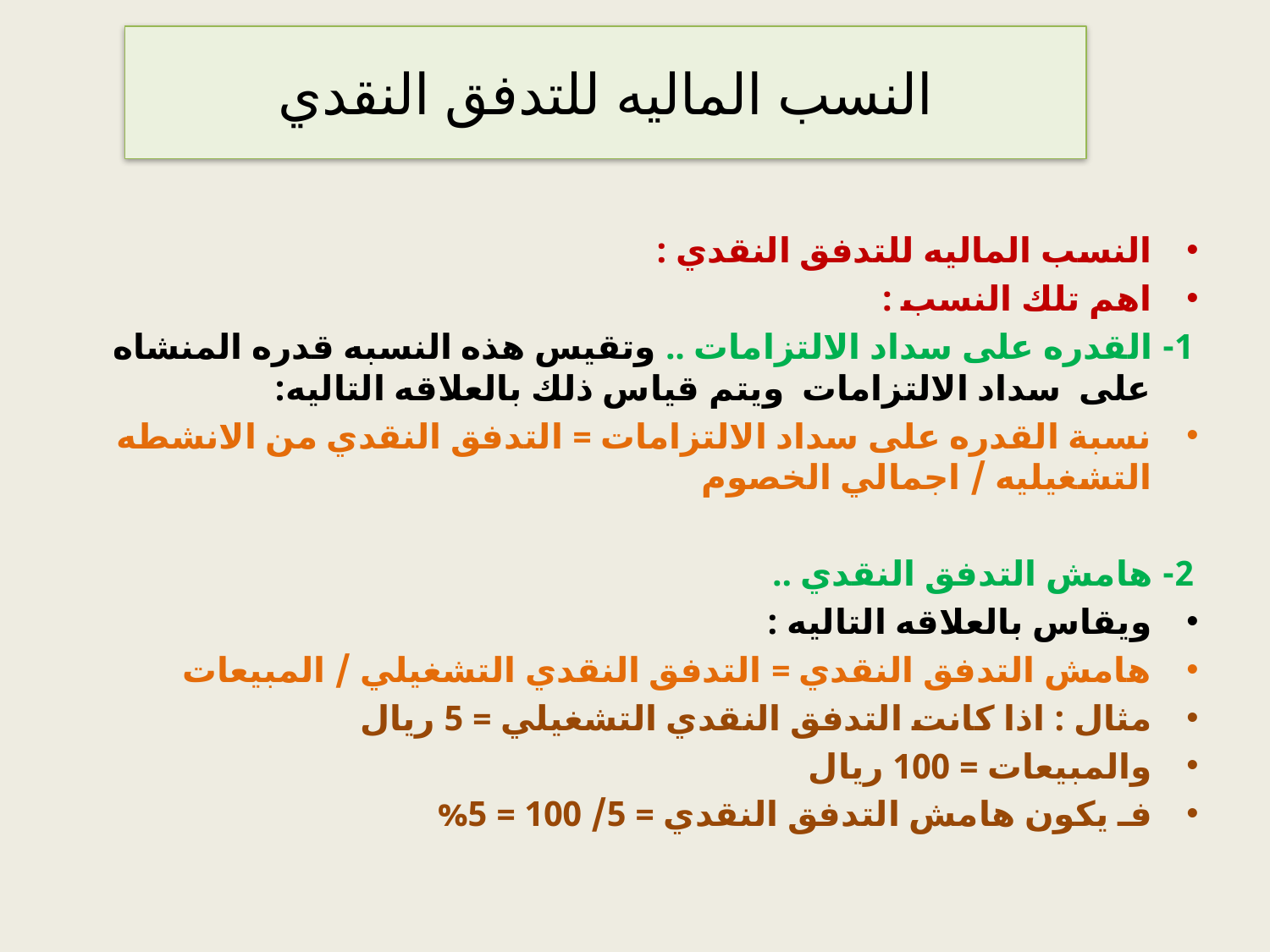

# النسب الماليه للتدفق النقدي
النسب الماليه للتدفق النقدي :
اهم تلك النسب :
1- القدره على سداد الالتزامات .. وتقيس هذه النسبه قدره المنشاه على  سداد الالتزامات  ويتم قياس ذلك بالعلاقه التاليه:
نسبة القدره على سداد الالتزامات = التدفق النقدي من الانشطه التشغيليه / اجمالي الخصوم

2- هامش التدفق النقدي ..
ويقاس بالعلاقه التاليه :
هامش التدفق النقدي = التدفق النقدي التشغيلي / المبيعات
مثال : اذا كانت التدفق النقدي التشغيلي = 5 ريال
والمبيعات = 100 ريال
فـ يكون هامش التدفق النقدي = 5/ 100 = 5%